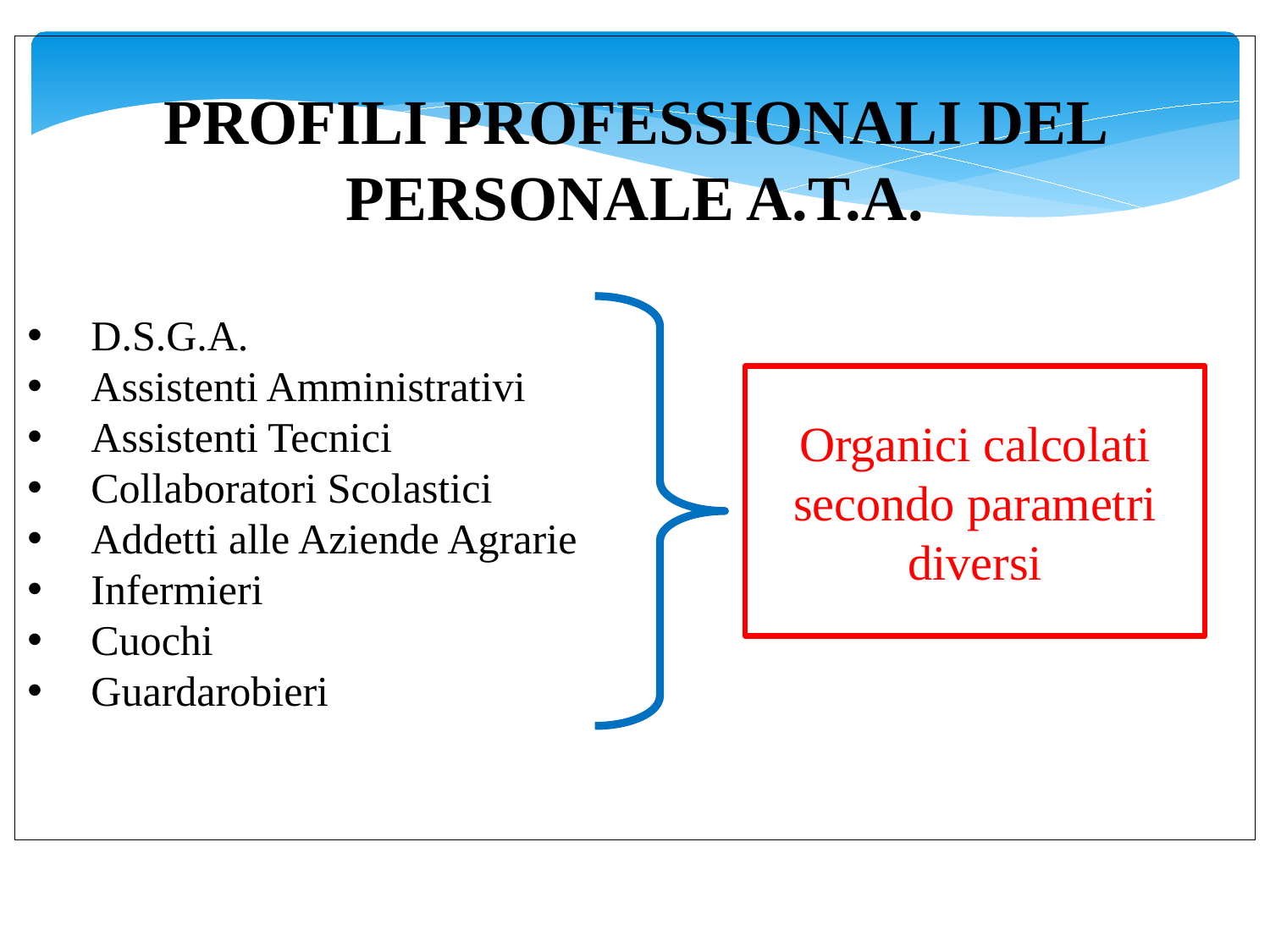

PROFILI PROFESSIONALI DEL PERSONALE A.T.A.

D.S.G.A.
Assistenti Amministrativi
Assistenti Tecnici
Collaboratori Scolastici
Addetti alle Aziende Agrarie
Infermieri
Cuochi
Guardarobieri

Organici calcolati secondo parametri diversi